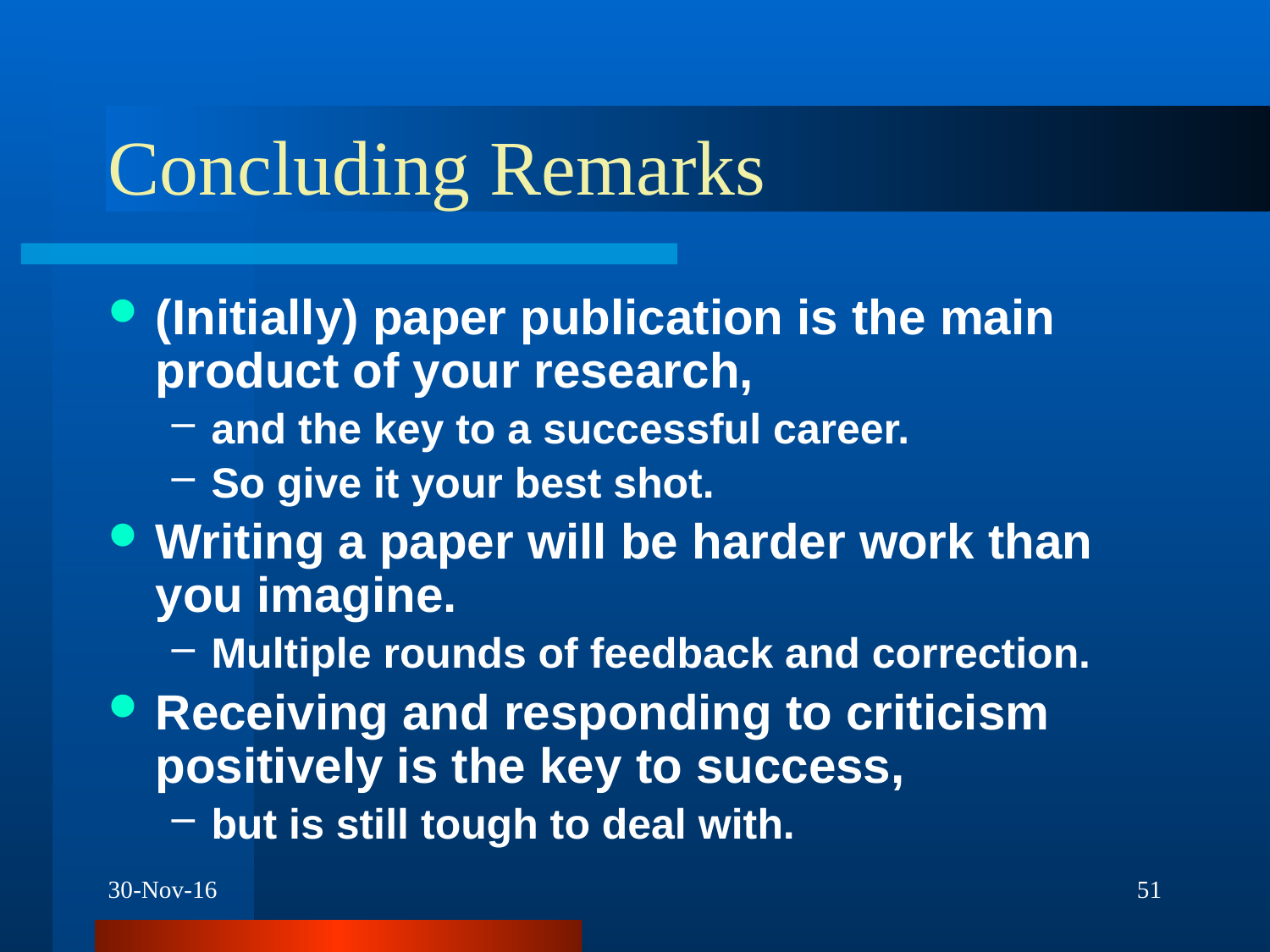

# Concluding Remarks
(Initially) paper publication is the main product of your research,
and the key to a successful career.
So give it your best shot.
Writing a paper will be harder work than you imagine.
Multiple rounds of feedback and correction.
Receiving and responding to criticism positively is the key to success,
but is still tough to deal with.
30-Nov-16
51